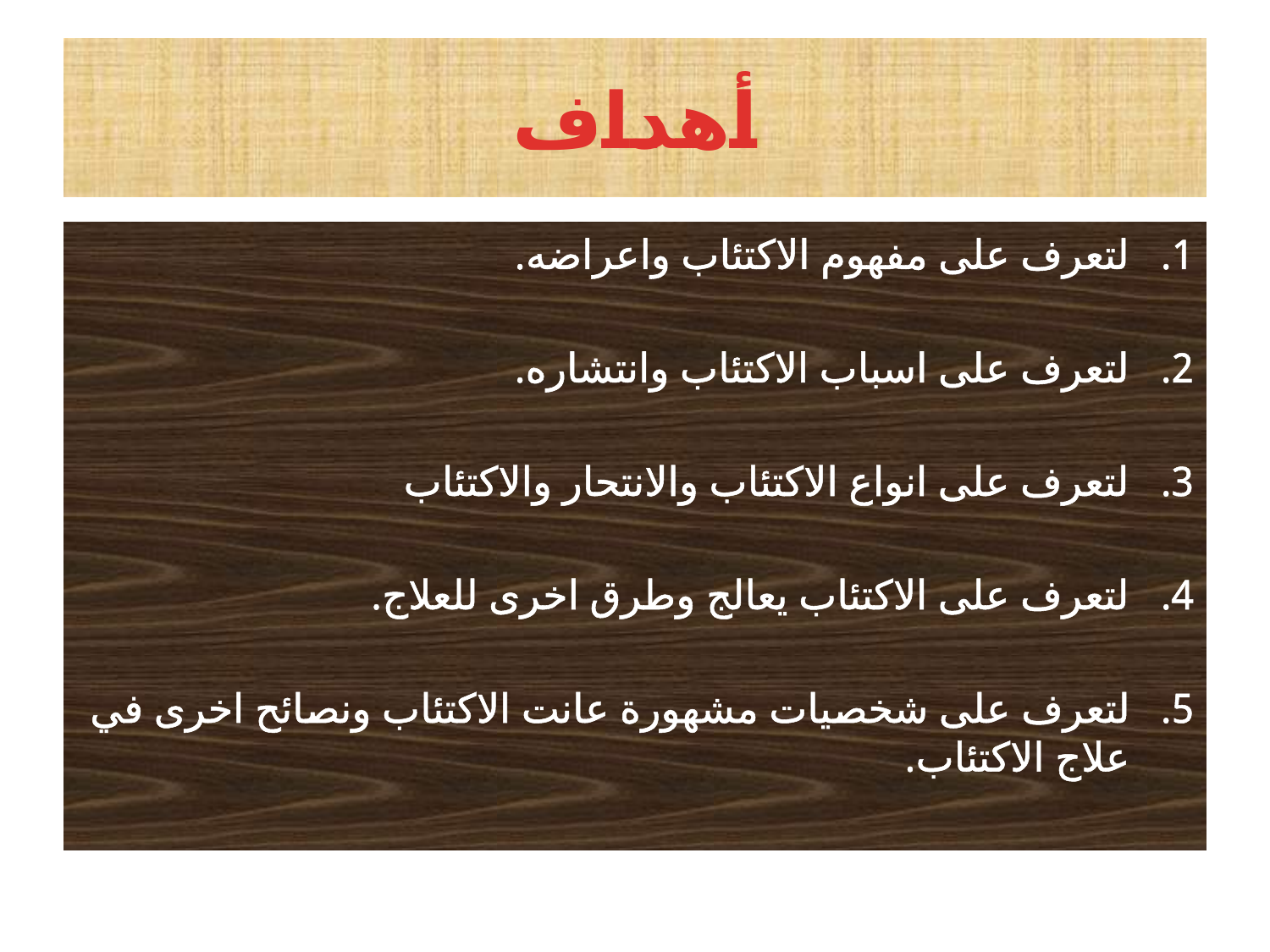

# أهداف
لتعرف على مفهوم الاكتئاب واعراضه.

لتعرف على اسباب الاكتئاب وانتشاره.

لتعرف على انواع الاكتئاب والانتحار والاكتئاب

لتعرف على الاكتئاب يعالج وطرق اخرى للعلاج.

لتعرف على شخصيات مشهورة عانت الاكتئاب ونصائح اخرى في علاج الاكتئاب.